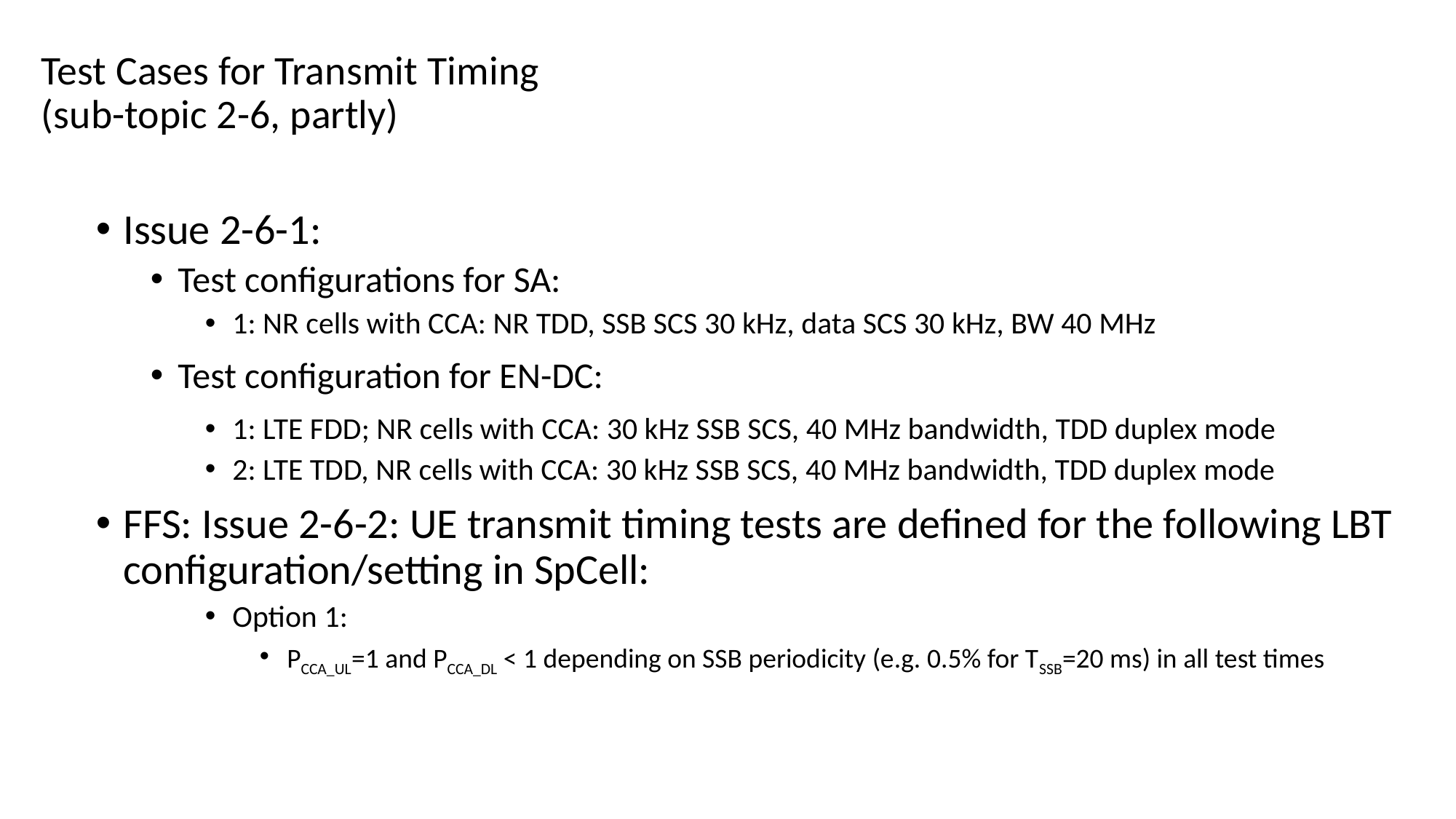

# Test Cases for Transmit Timing (sub-topic 2-6, partly)

Issue 2-6-1:
Test configurations for SA:
1: NR cells with CCA: NR TDD, SSB SCS 30 kHz, data SCS 30 kHz, BW 40 MHz
Test configuration for EN-DC:
1: LTE FDD; NR cells with CCA: 30 kHz SSB SCS, 40 MHz bandwidth, TDD duplex mode
2: LTE TDD, NR cells with CCA: 30 kHz SSB SCS, 40 MHz bandwidth, TDD duplex mode
FFS: Issue 2-6-2: UE transmit timing tests are defined for the following LBT configuration/setting in SpCell:
Option 1:
PCCA_UL=1 and PCCA_DL < 1 depending on SSB periodicity (e.g. 0.5% for TSSB=20 ms) in all test times